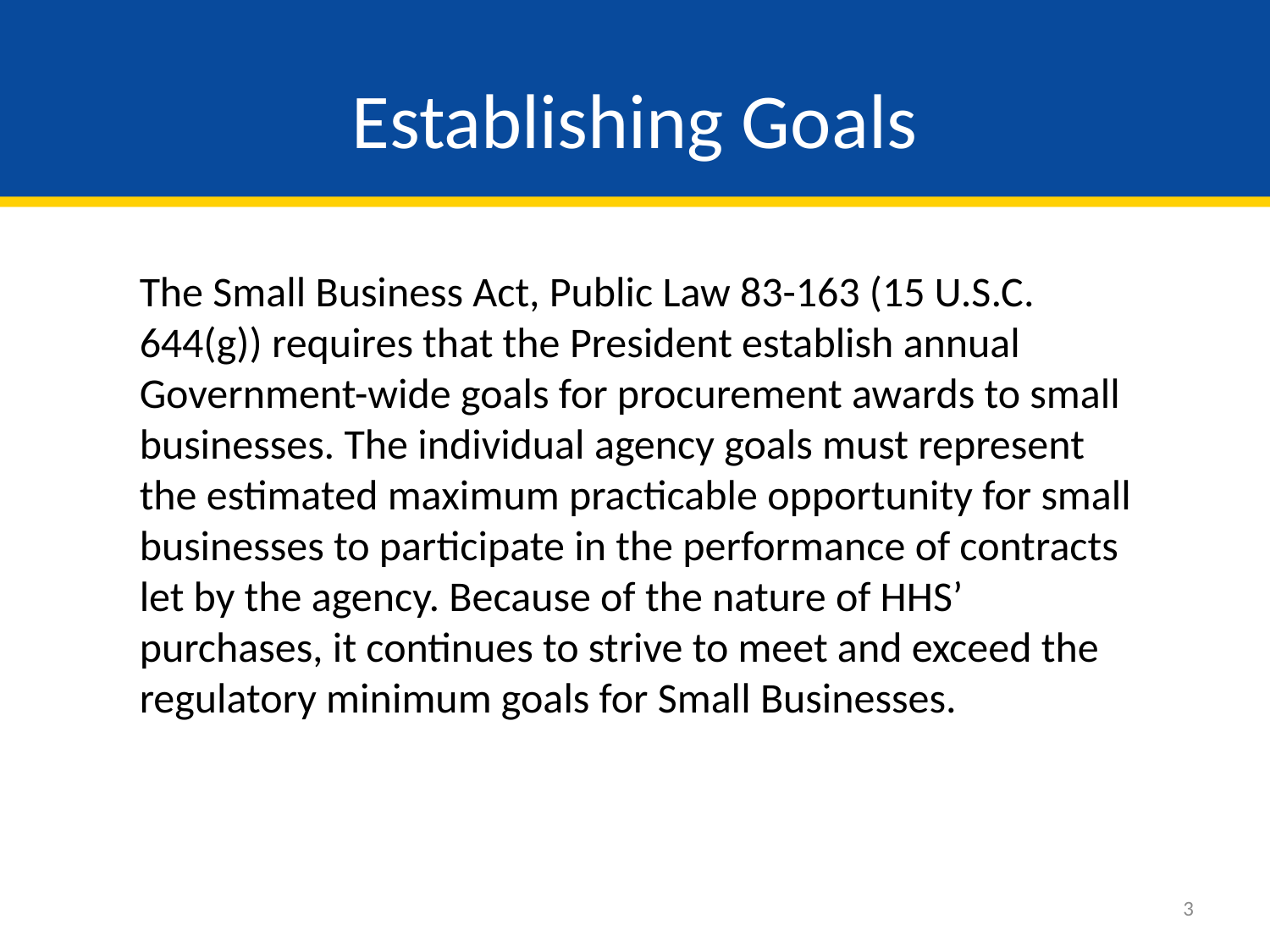

# Establishing Goals
The Small Business Act, Public Law 83-163 (15 U.S.C. 644(g)) requires that the President establish annual Government-wide goals for procurement awards to small businesses. The individual agency goals must represent the estimated maximum practicable opportunity for small businesses to participate in the performance of contracts let by the agency. Because of the nature of HHS’ purchases, it continues to strive to meet and exceed the regulatory minimum goals for Small Businesses.

3